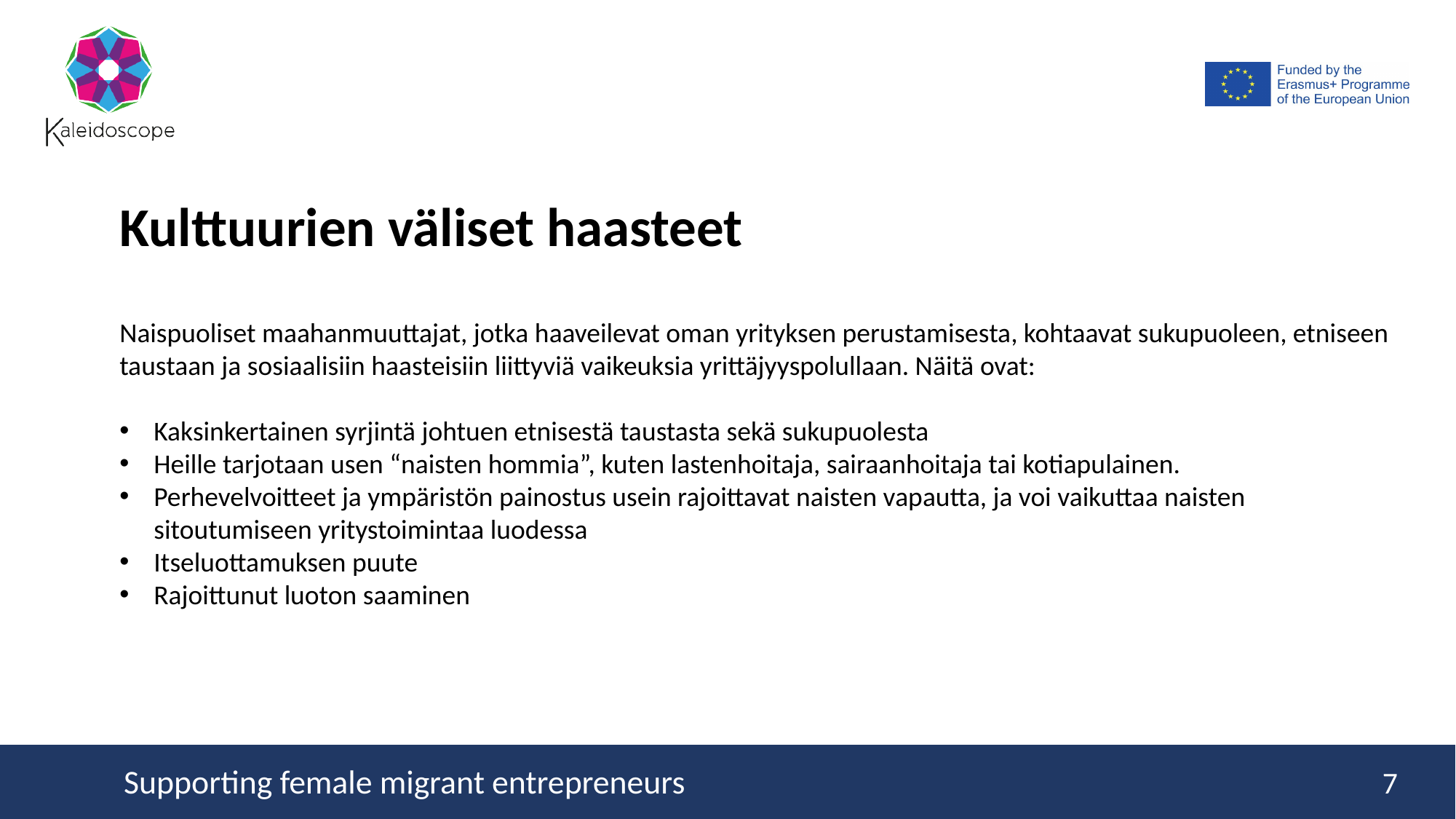

Kulttuurien väliset haasteet
Naispuoliset maahanmuuttajat, jotka haaveilevat oman yrityksen perustamisesta, kohtaavat sukupuoleen, etniseen taustaan ja sosiaalisiin haasteisiin liittyviä vaikeuksia yrittäjyyspolullaan. Näitä ovat:

Kaksinkertainen syrjintä johtuen etnisestä taustasta sekä sukupuolesta
Heille tarjotaan usen “naisten hommia”, kuten lastenhoitaja, sairaanhoitaja tai kotiapulainen.
Perhevelvoitteet ja ympäristön painostus usein rajoittavat naisten vapautta, ja voi vaikuttaa naisten sitoutumiseen yritystoimintaa luodessa
Itseluottamuksen puute
Rajoittunut luoton saaminen
7